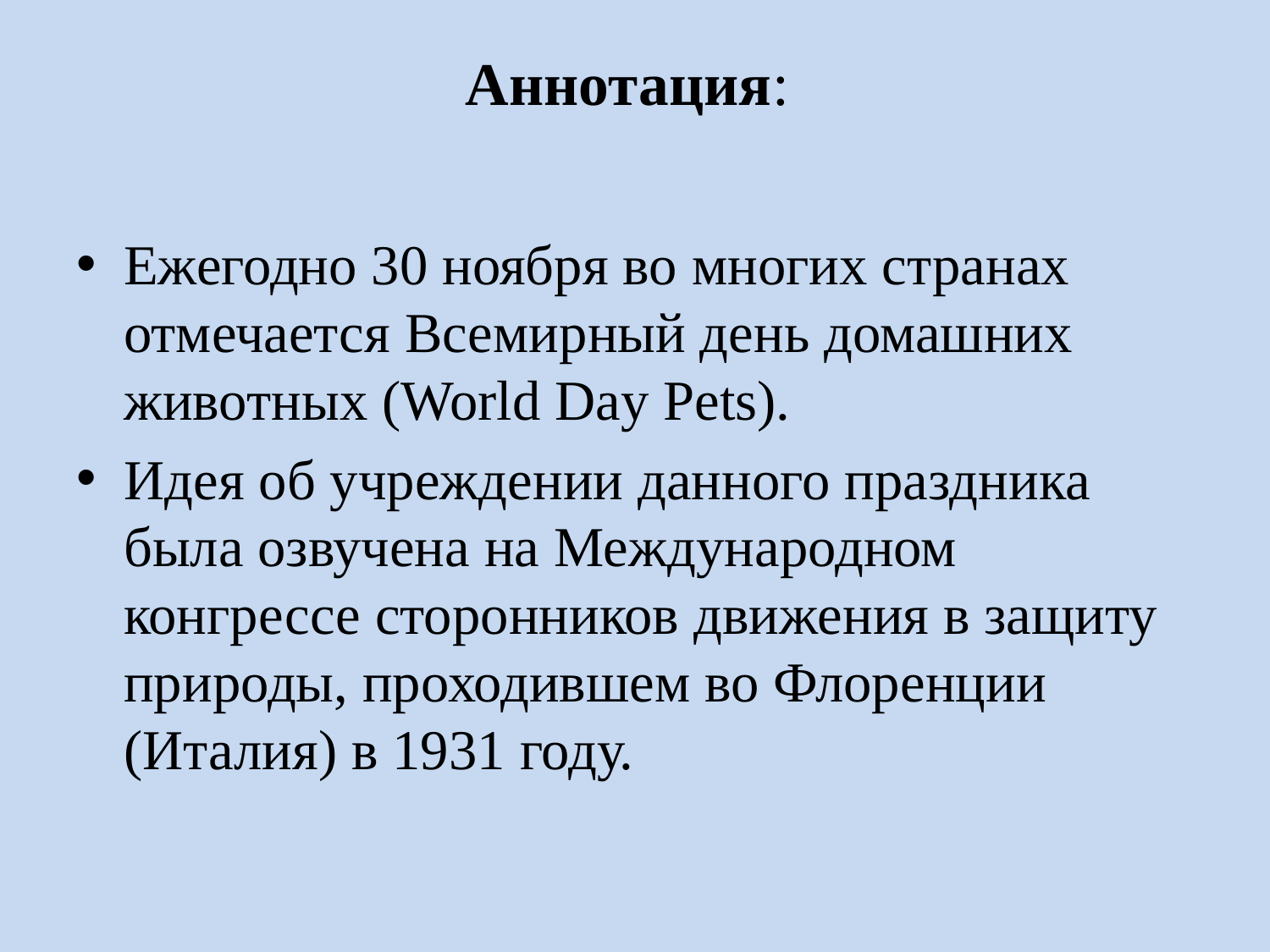

# Аннотация:
Ежегодно 30 ноября во многих странах отмечается Всемирный день домашних животных (World Day Pets).
Идея об учреждении данного праздника была озвучена на Международном конгрессе сторонников движения в защиту природы, проходившем во Флоренции (Италия) в 1931 году.